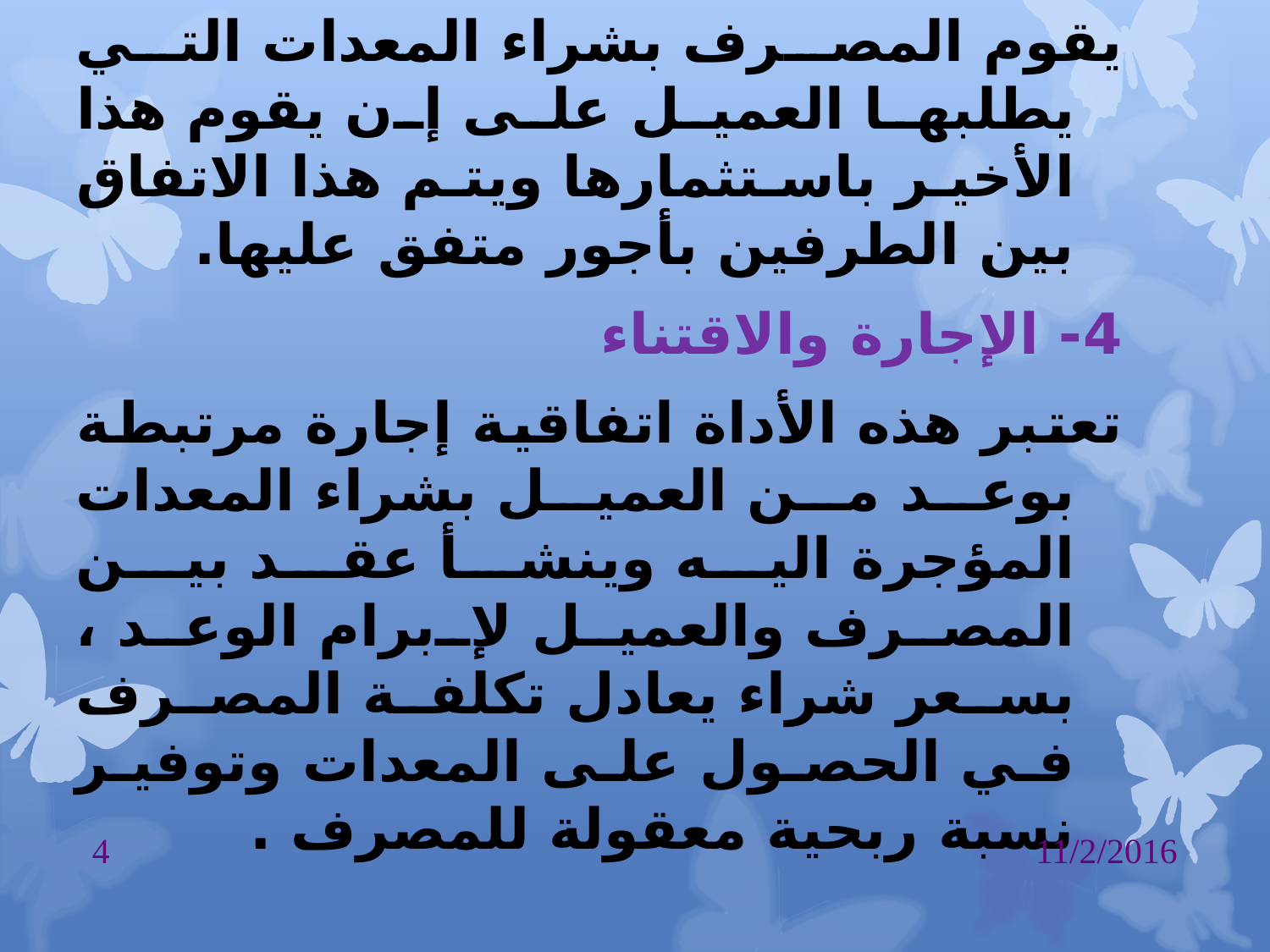

3- الإجارة
يقوم المصرف بشراء المعدات التي يطلبها العميل على إن يقوم هذا الأخير باستثمارها ويتم هذا الاتفاق بين الطرفين بأجور متفق عليها.
4- الإجارة والاقتناء
تعتبر هذه الأداة اتفاقية إجارة مرتبطة بوعد من العميل بشراء المعدات المؤجرة اليه وينشأ عقد بين المصرف والعميل لإبرام الوعد ، بسعر شراء يعادل تكلفة المصرف في الحصول على المعدات وتوفير نسبة ربحية معقولة للمصرف .

4
11/2/2016